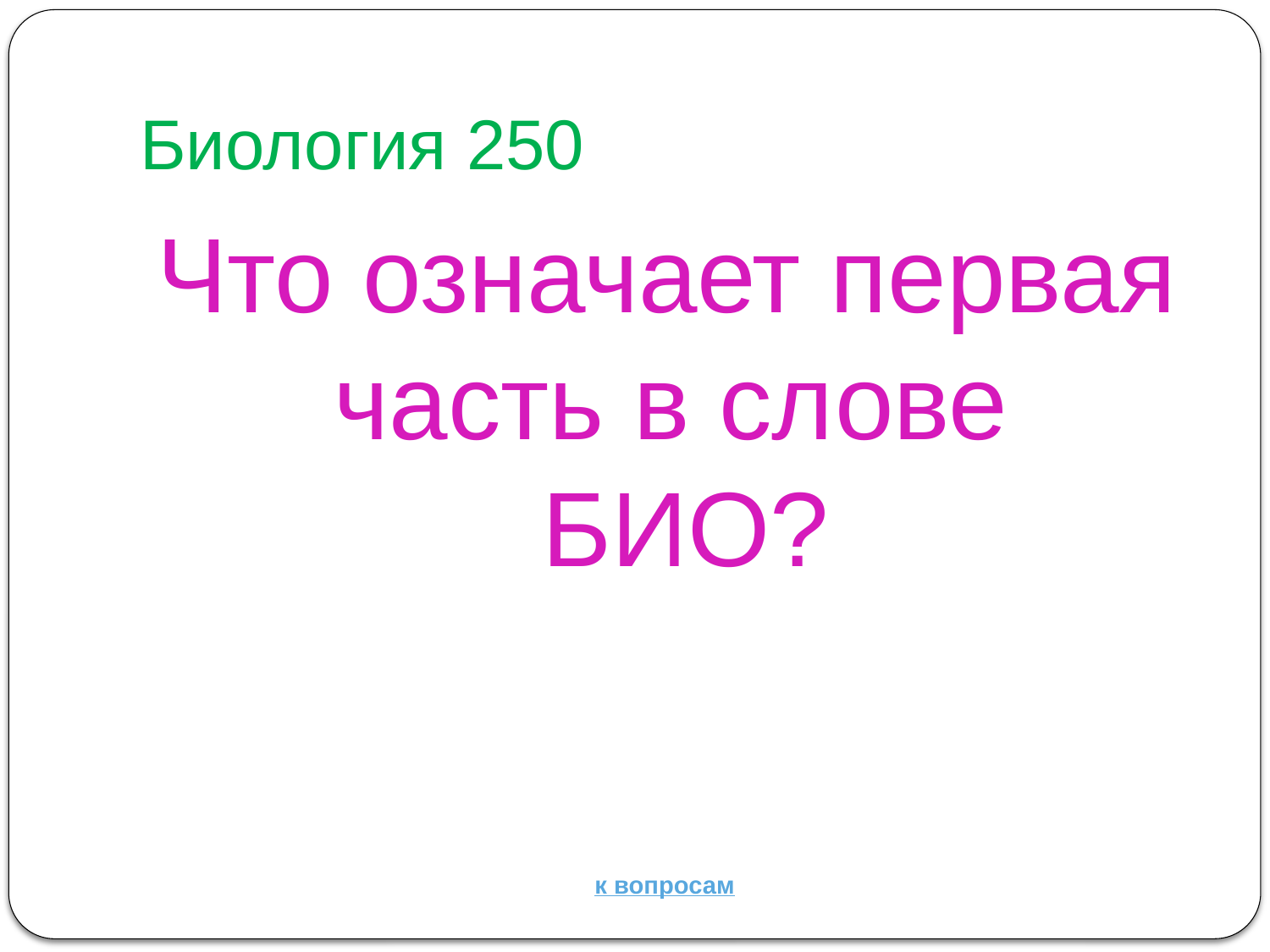

# Биология 250
Что означает первая часть в слове  БИО?
к вопросам